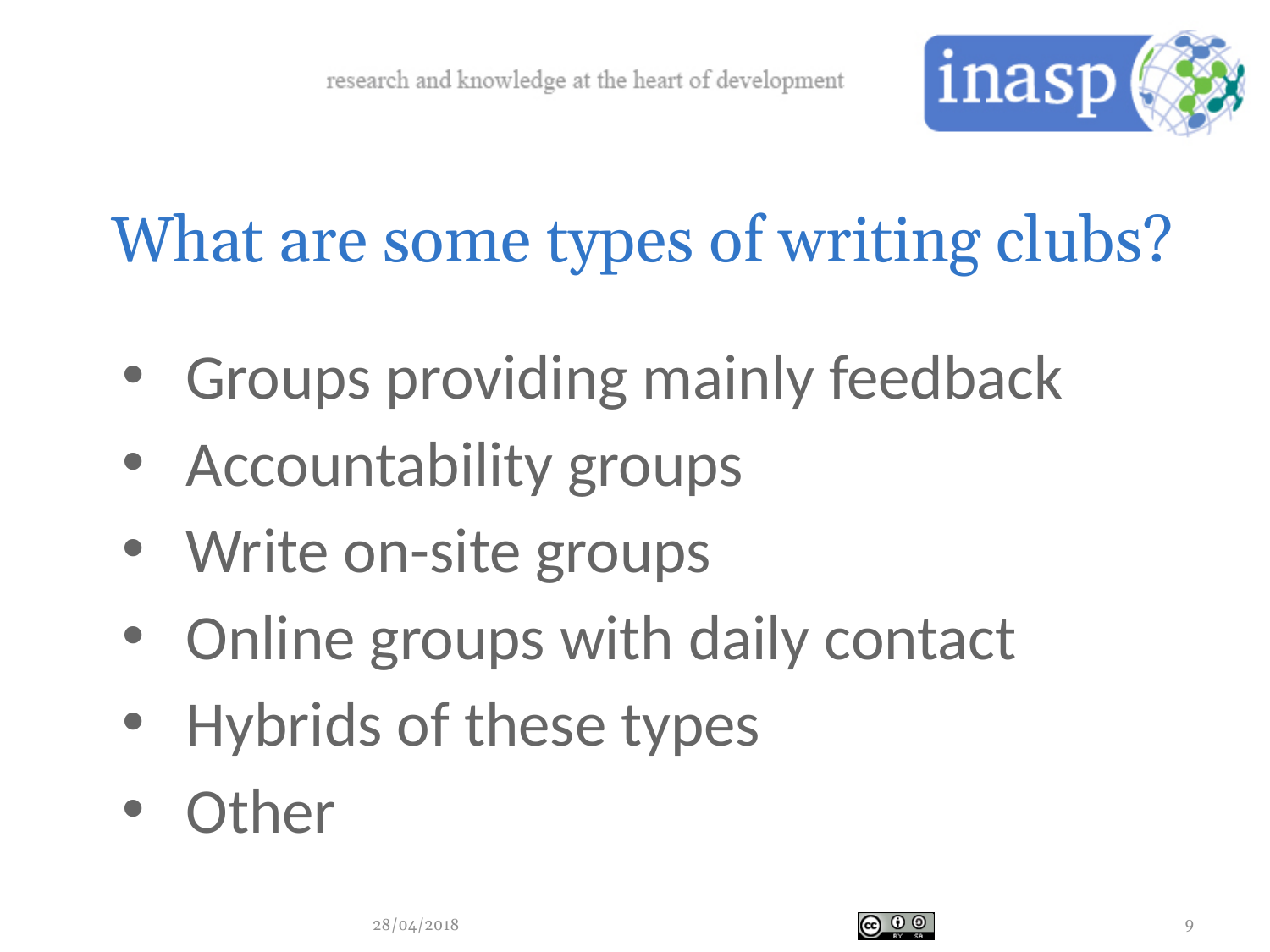

What are some types of writing clubs?
Groups providing mainly feedback
Accountability groups
Write on-site groups
Online groups with daily contact
Hybrids of these types
Other
28/04/2018

9